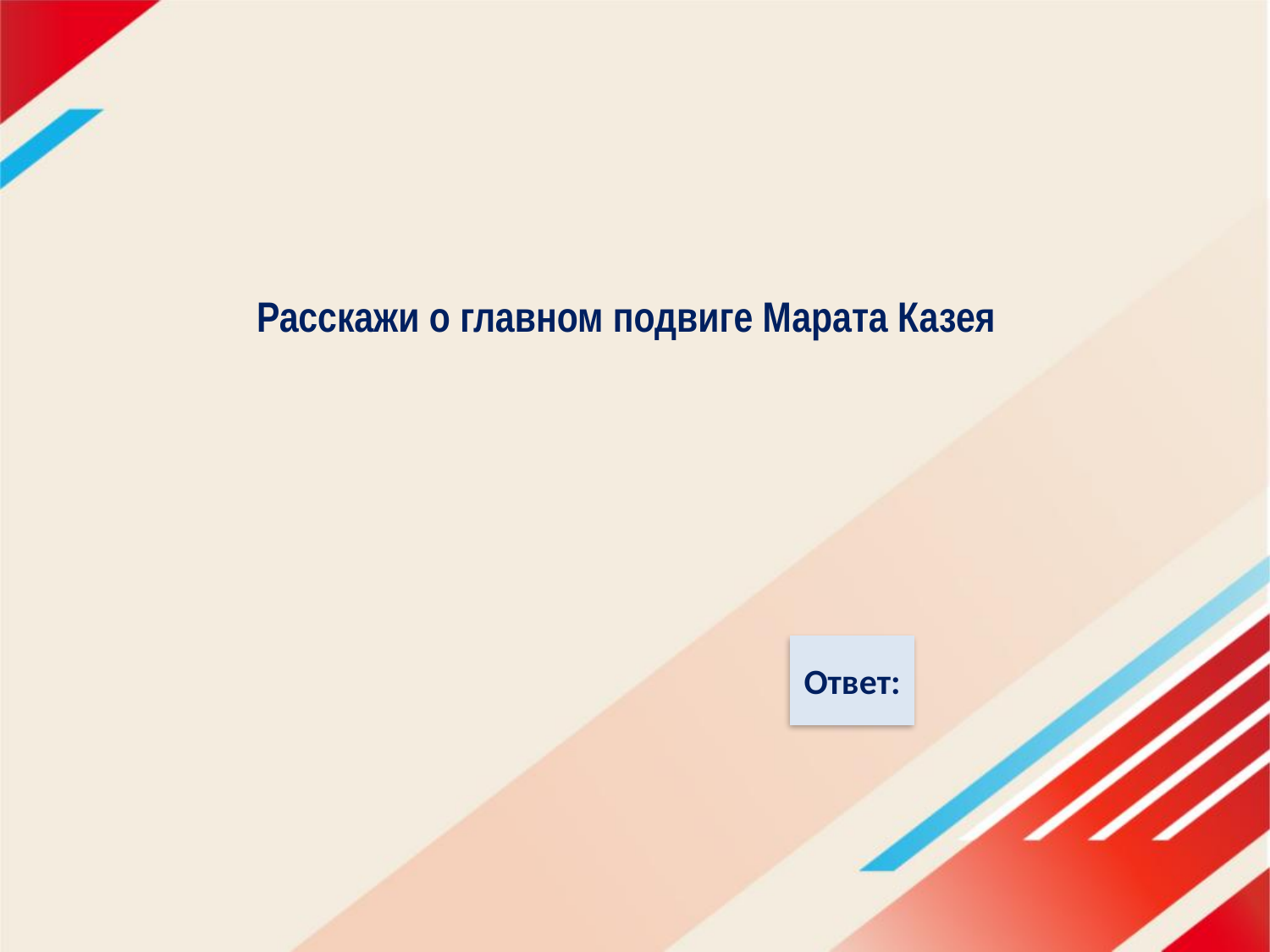

# Расскажи о главном подвиге Марата Казея